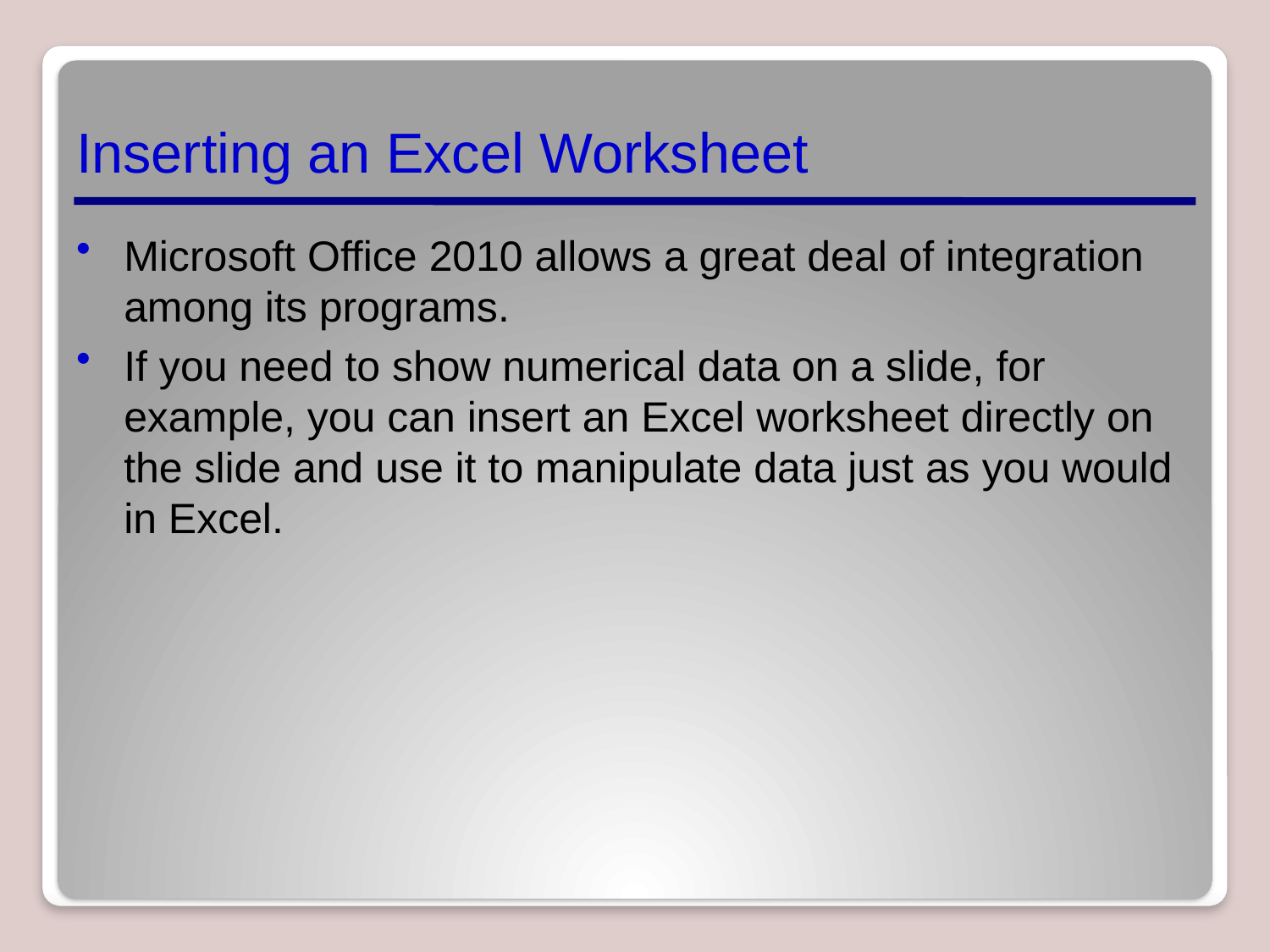

# Inserting an Excel Worksheet
Microsoft Office 2010 allows a great deal of integration among its programs.
If you need to show numerical data on a slide, for example, you can insert an Excel worksheet directly on the slide and use it to manipulate data just as you would in Excel.